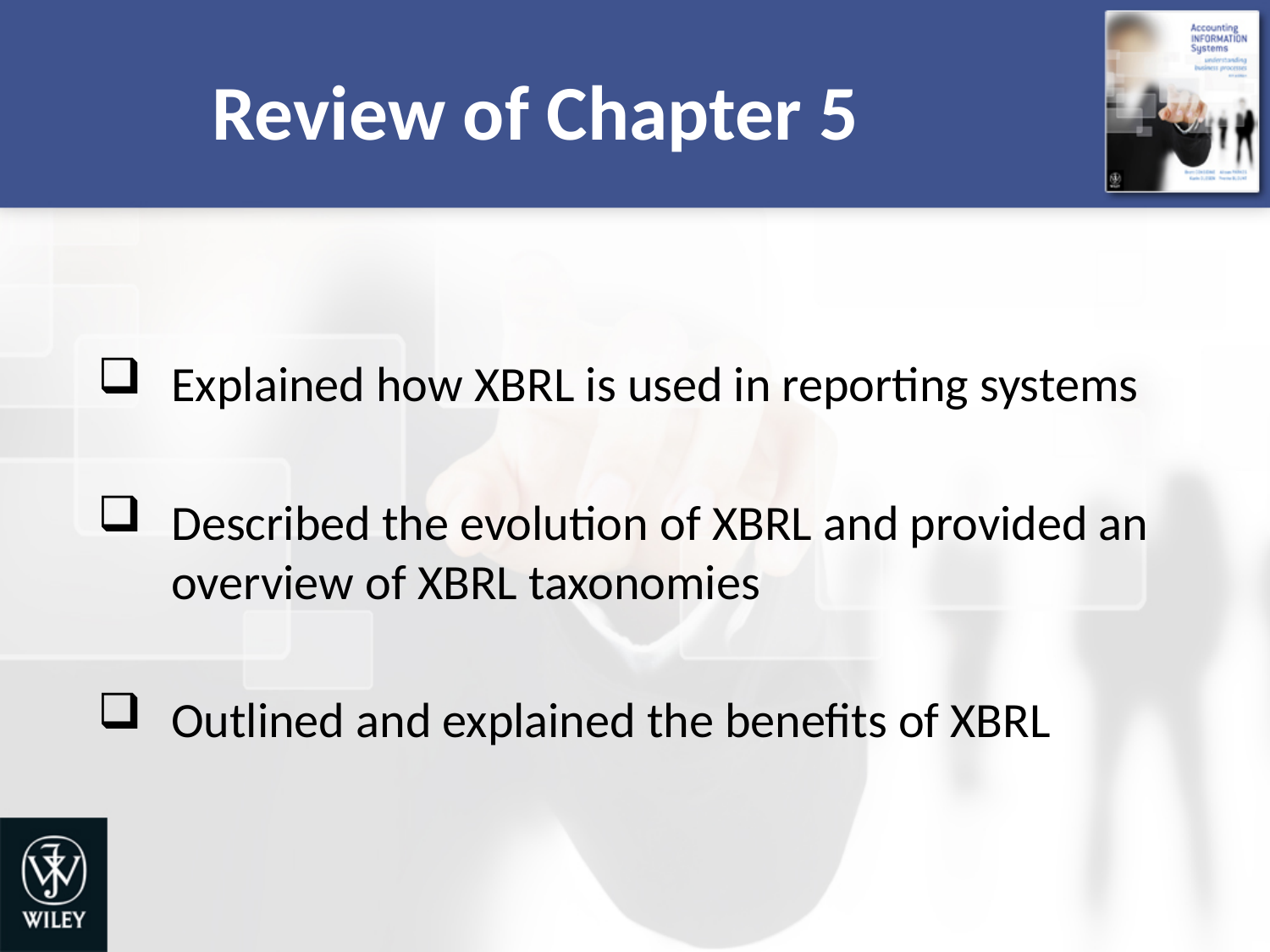

# Review of Chapter 5
Explained how XBRL is used in reporting systems

Described the evolution of XBRL and provided an overview of XBRL taxonomies

Outlined and explained the benefits of XBRL